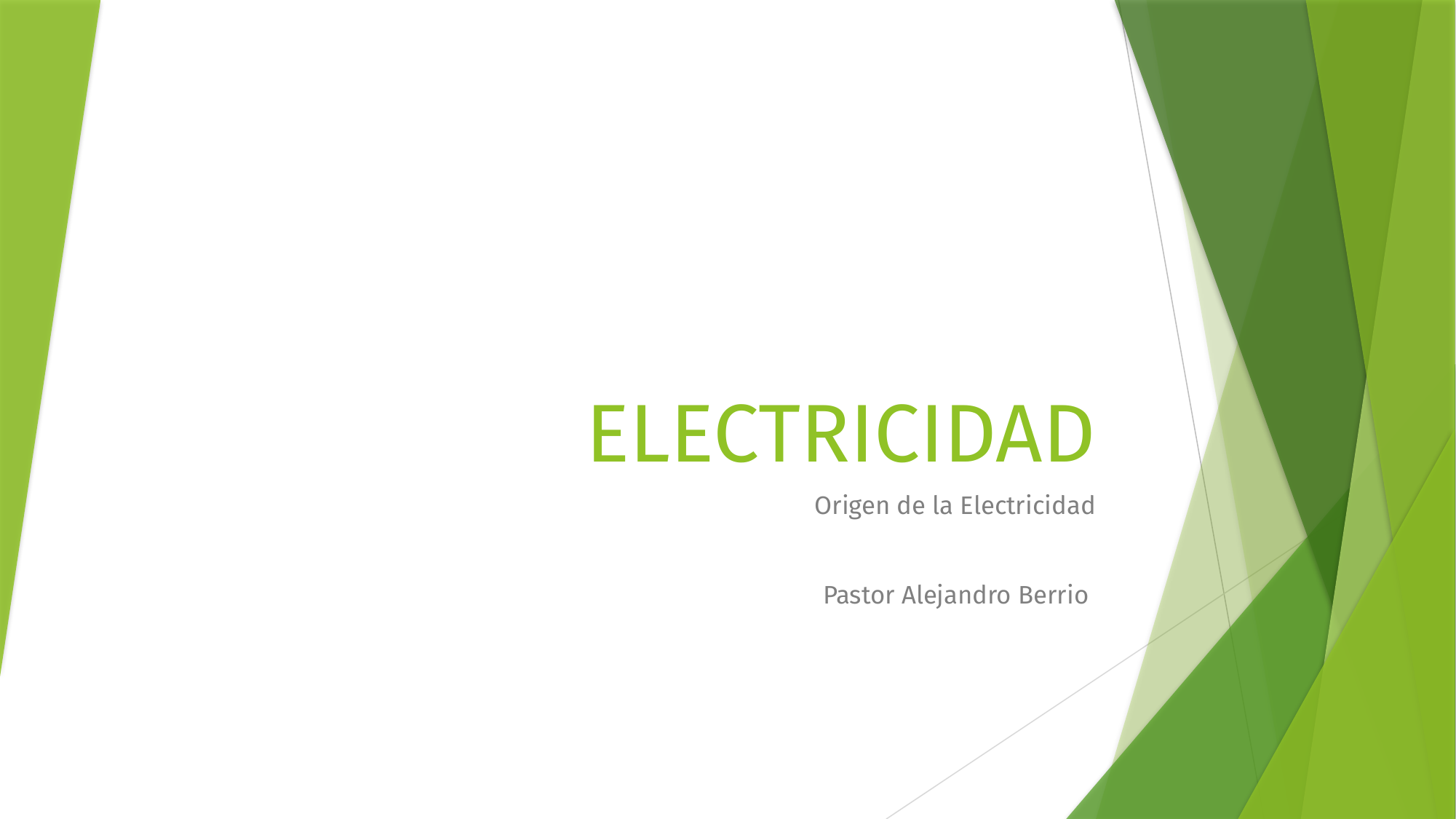

# ELECTRICIDAD
Origen de la Electricidad

Pastor Alejandro Berrio